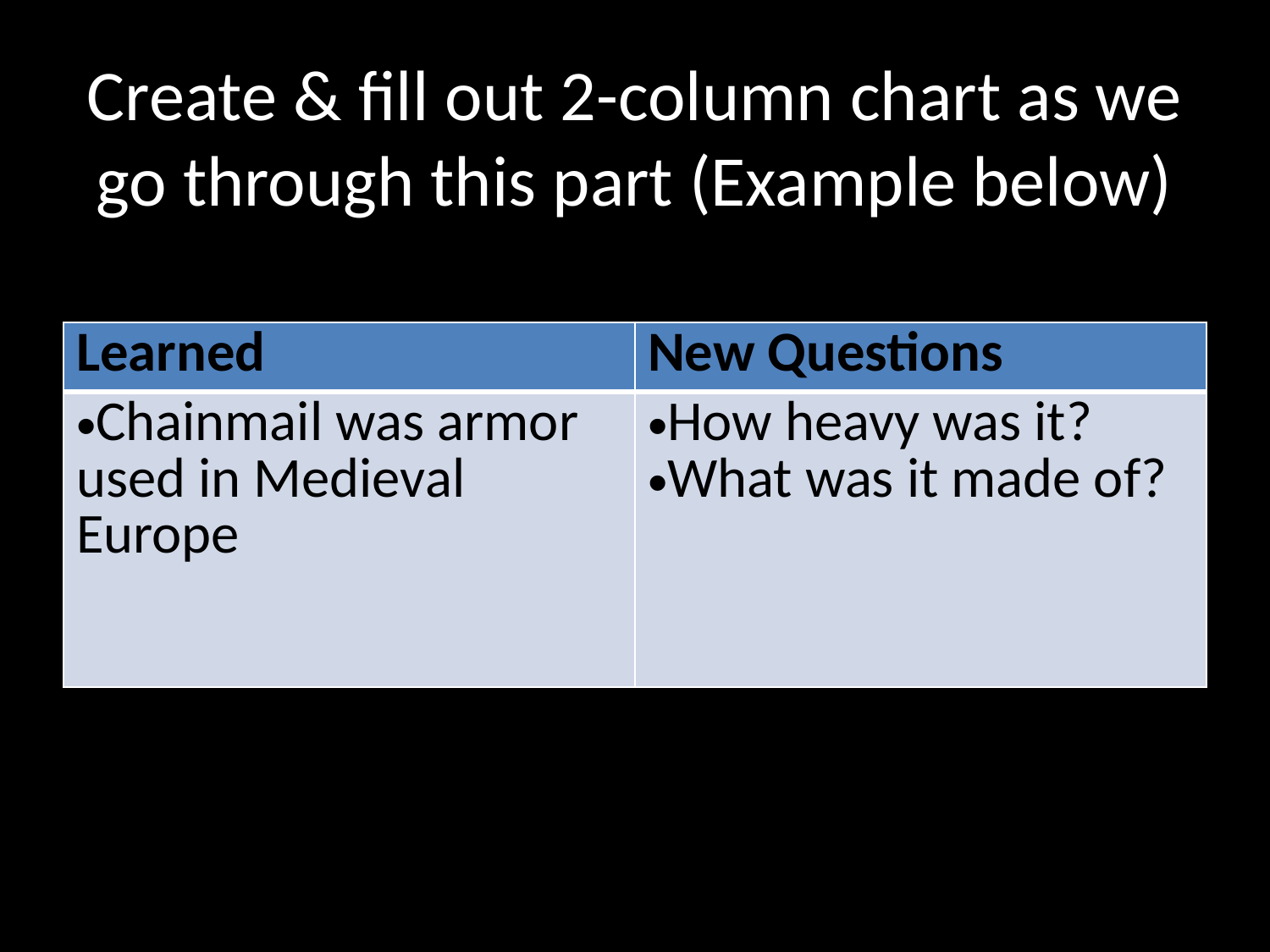

# Create & fill out 2-column chart as we go through this part (Example below)
| Learned | New Questions |
| --- | --- |
| Chainmail was armor used in Medieval Europe | How heavy was it? What was it made of? |